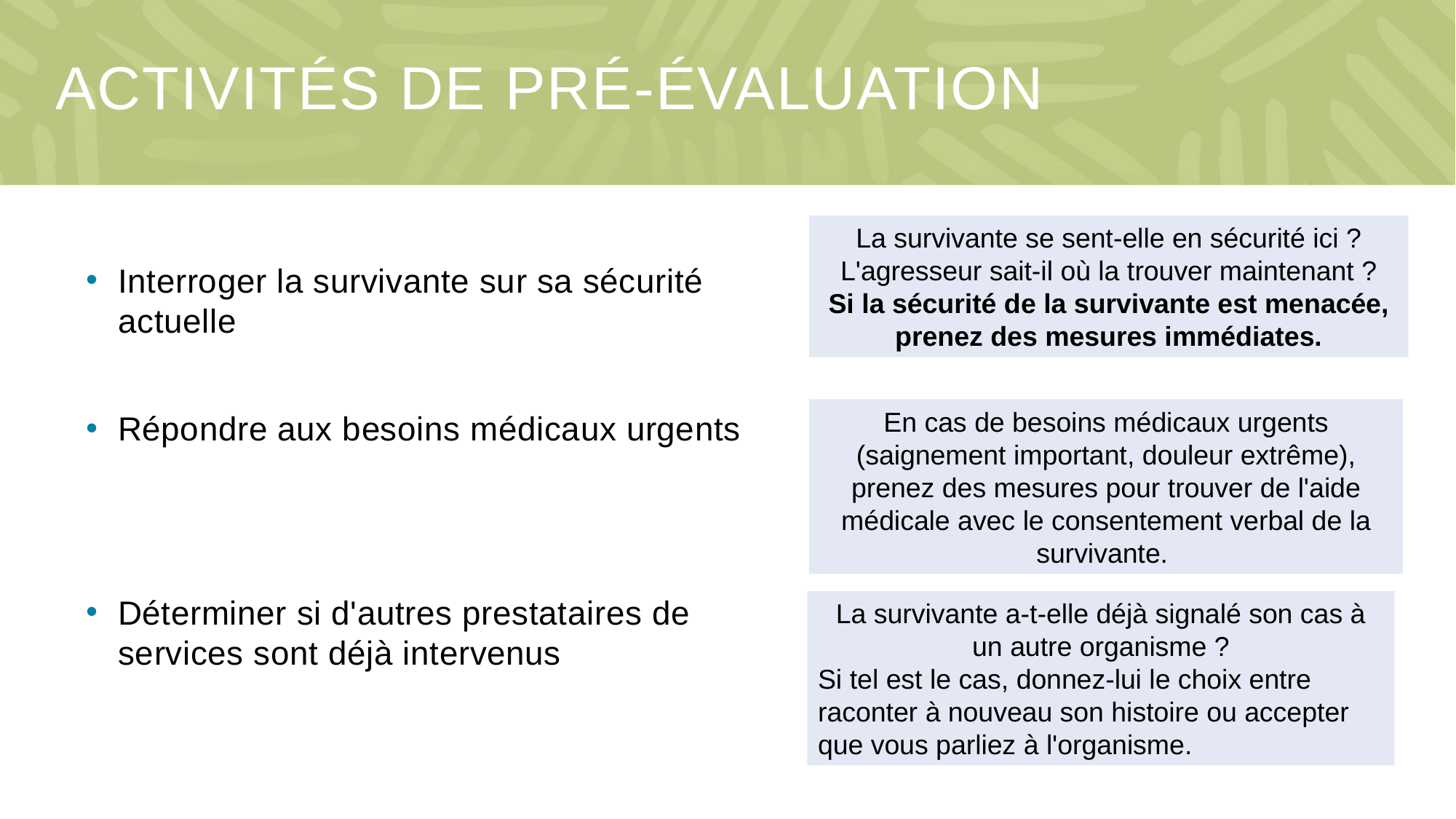

# Activités de pré-évaluation
La survivante se sent-elle en sécurité ici ?
L'agresseur sait-il où la trouver maintenant ?
Si la sécurité de la survivante est menacée, prenez des mesures immédiates.
Interroger la survivante sur sa sécurité actuelle

Répondre aux besoins médicaux urgents

Déterminer si d'autres prestataires de services sont déjà intervenus
En cas de besoins médicaux urgents (saignement important, douleur extrême), prenez des mesures pour trouver de l'aide médicale avec le consentement verbal de la survivante.
La survivante a-t-elle déjà signalé son cas à un autre organisme ?
Si tel est le cas, donnez-lui le choix entre raconter à nouveau son histoire ou accepter que vous parliez à l'organisme.